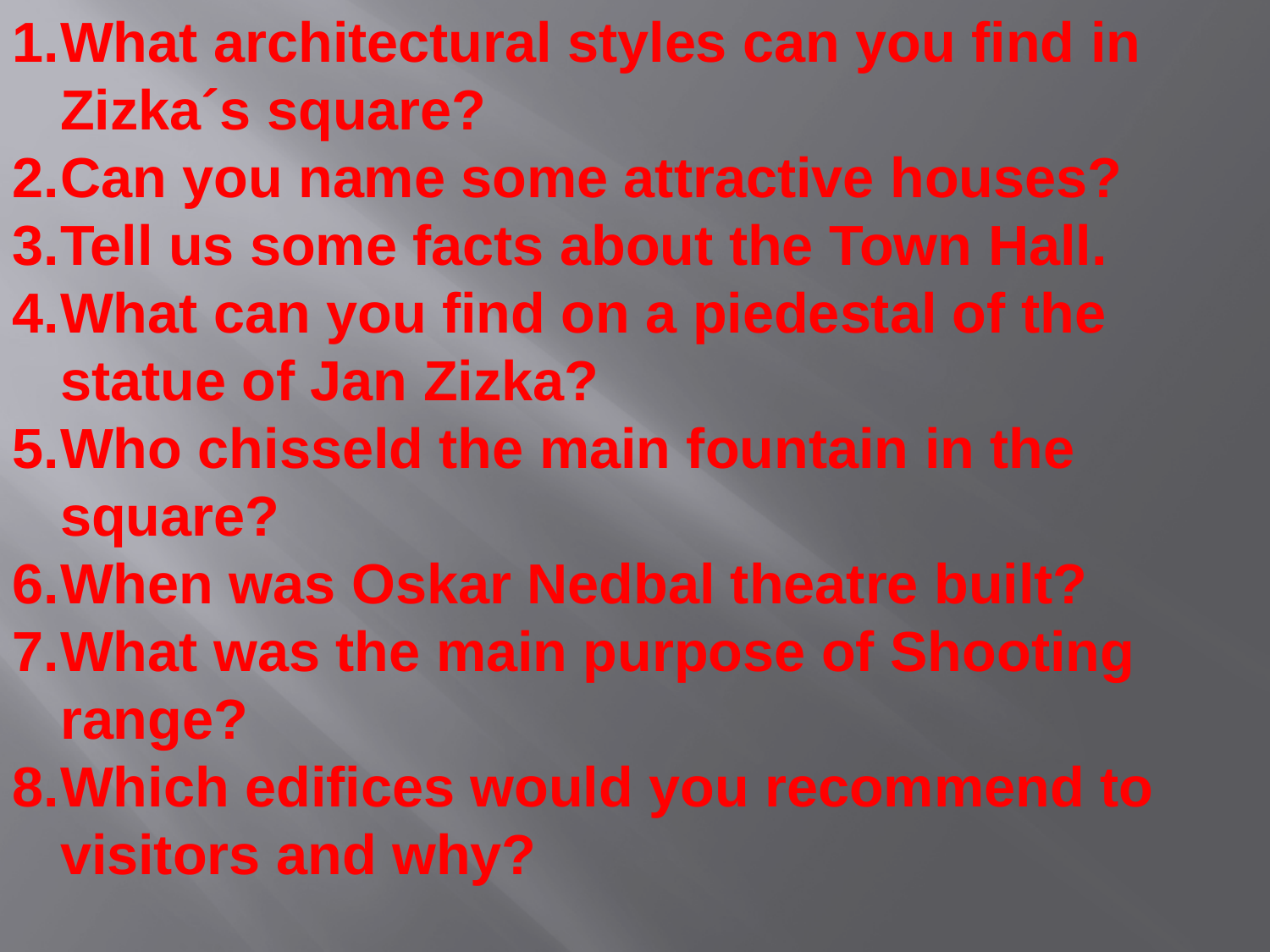

What architectural styles can you find in Zizka´s square?
Can you name some attractive houses?
Tell us some facts about the Town Hall.
What can you find on a piedestal of the statue of Jan Zizka?
Who chisseld the main fountain in the square?
When was Oskar Nedbal theatre built?
What was the main purpose of Shooting range?
Which edifices would you recommend to visitors and why?